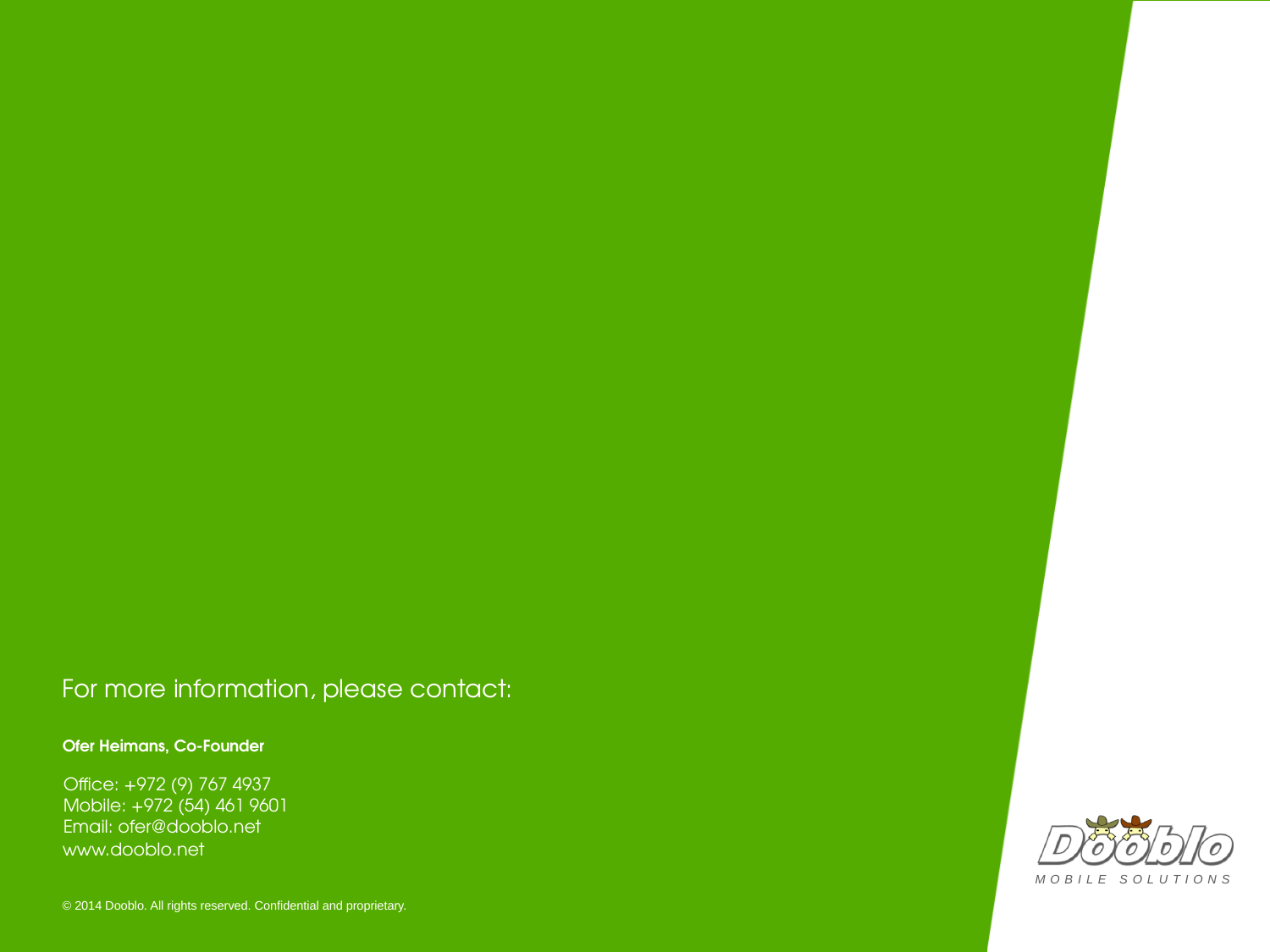

#
Ofer Heimans, Co-Founder
Office: +972 (9) 767 4937
Mobile: +972 (54) 461 9601
Email: ofer@dooblo.net
www.dooblo.net